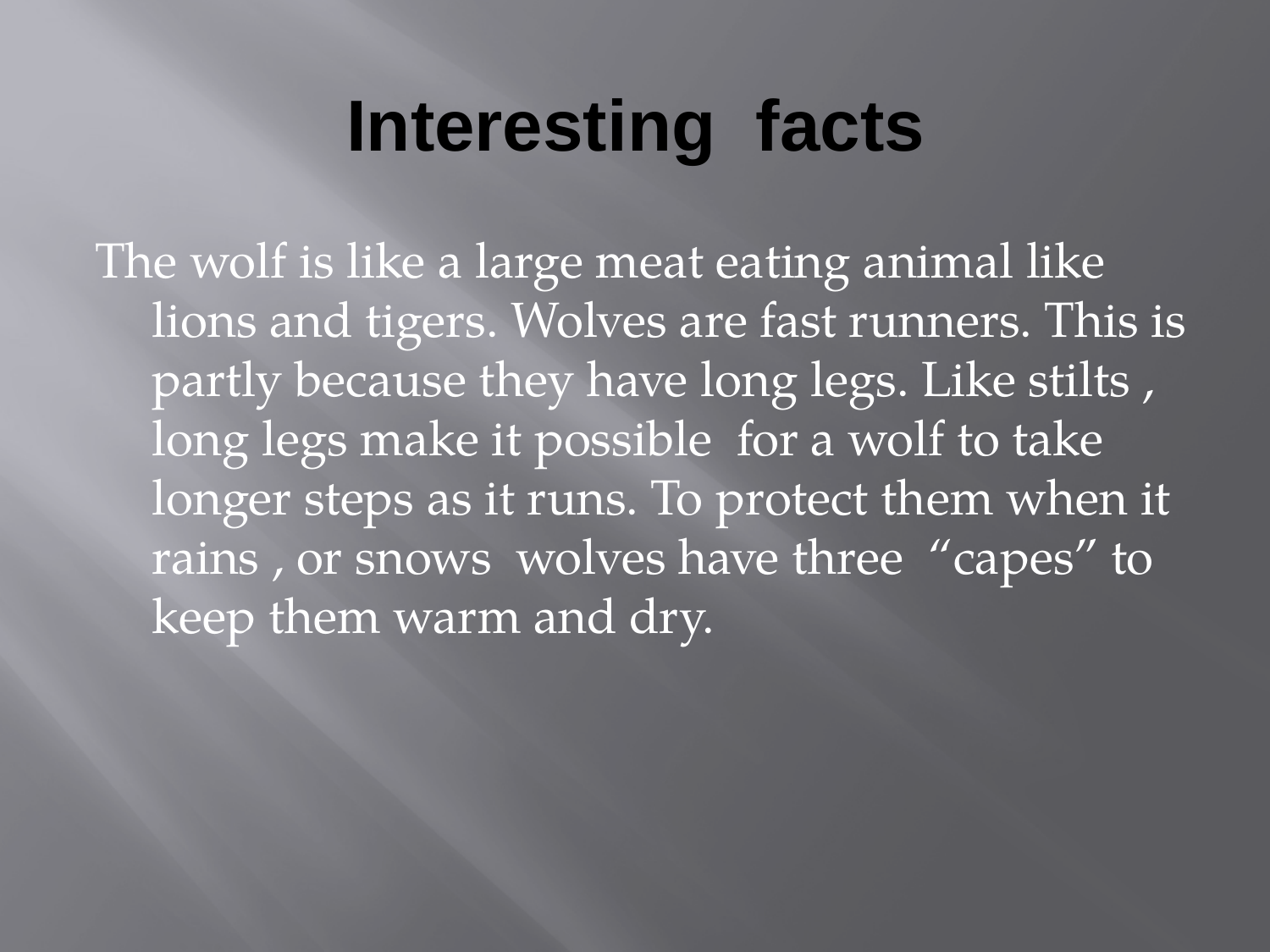

# Interesting  facts
The wolf is like a large meat eating animal like lions and tigers. Wolves are fast runners. This is partly because they have long legs. Like stilts , long legs make it possible  for a wolf to take longer steps as it runs. To protect them when it rains , or snows  wolves have three  “capes” to keep them warm and dry.